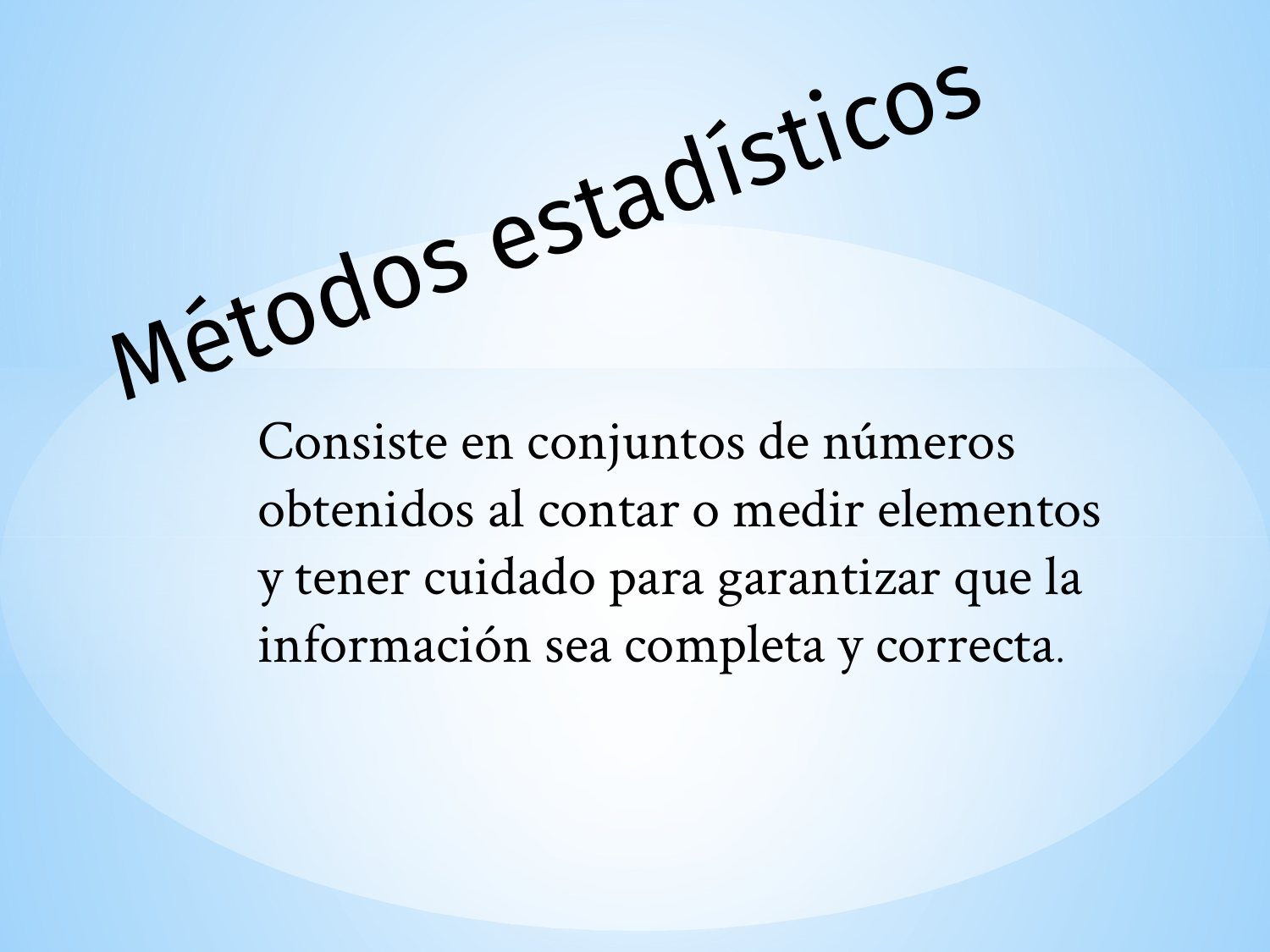

Métodos estadísticos
Consiste en conjuntos de números obtenidos al contar o medir elementos y tener cuidado para garantizar que la información sea completa y correcta.